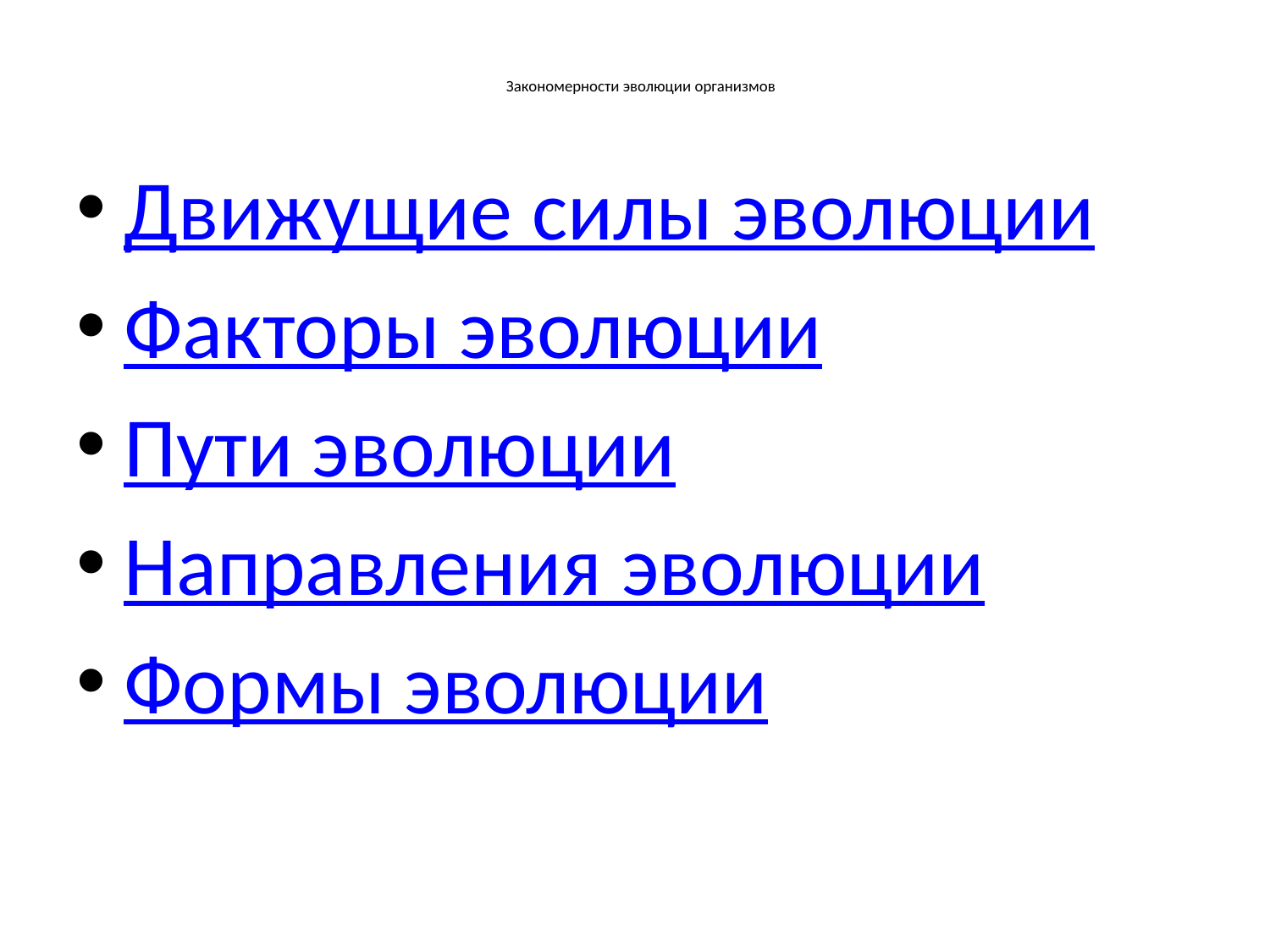

# Закономерности эволюции организмов
Движущие силы эволюции
Факторы эволюции
Пути эволюции
Направления эволюции
Формы эволюции